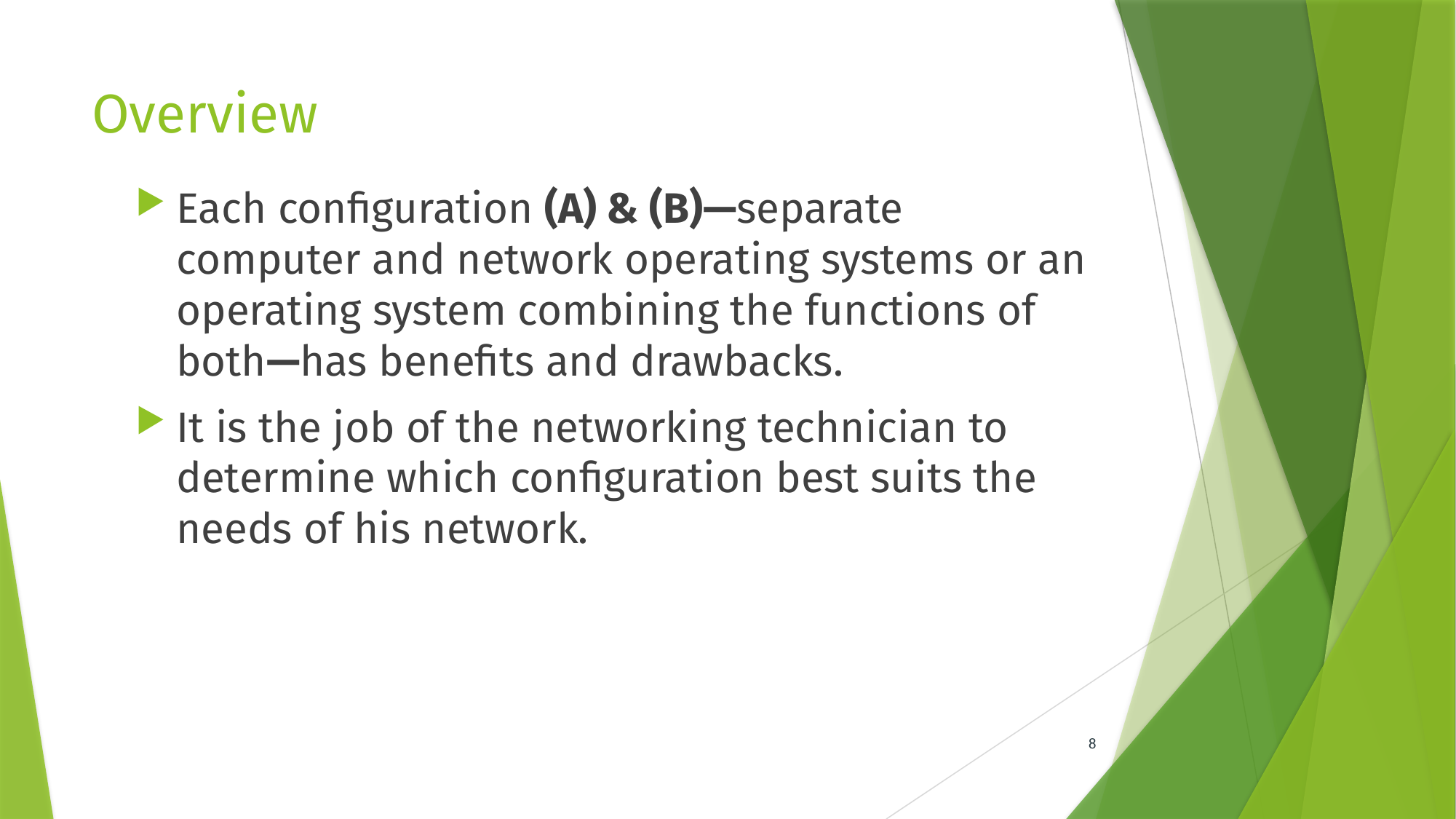

# Overview
Each configuration (A) & (B)—separate computer and network operating systems or an operating system combining the functions of both—has benefits and drawbacks.
It is the job of the networking technician to determine which configuration best suits the needs of his network.

8